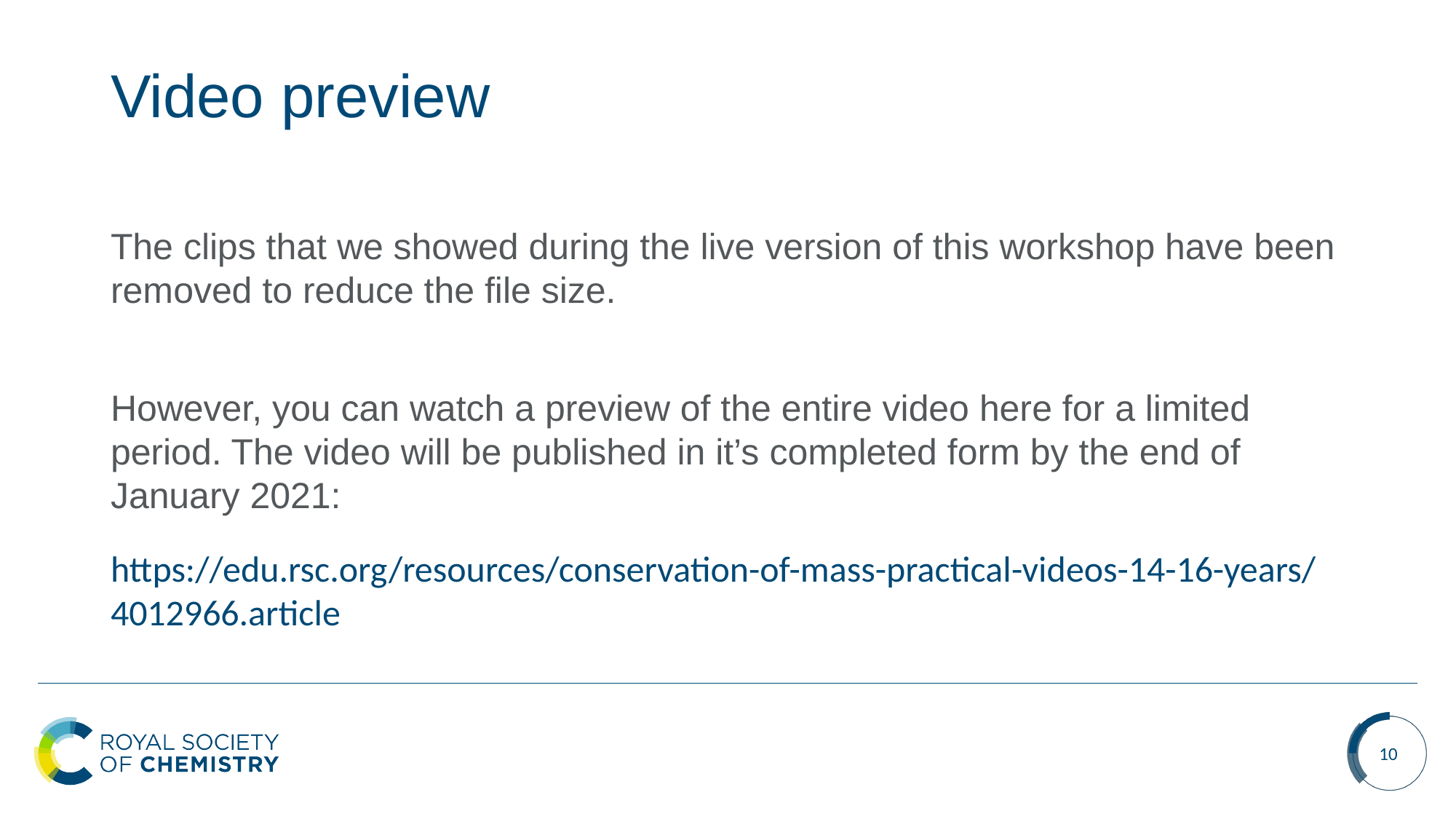

Video preview
The clips that we showed during the live version of this workshop have been removed to reduce the file size.

However, you can watch a preview of the entire video here for a limited period. The video will be published in it’s completed form by the end of January 2021:
https://edu.rsc.org/resources/conservation-of-mass-practical-videos-14-16-years/4012966.article
10